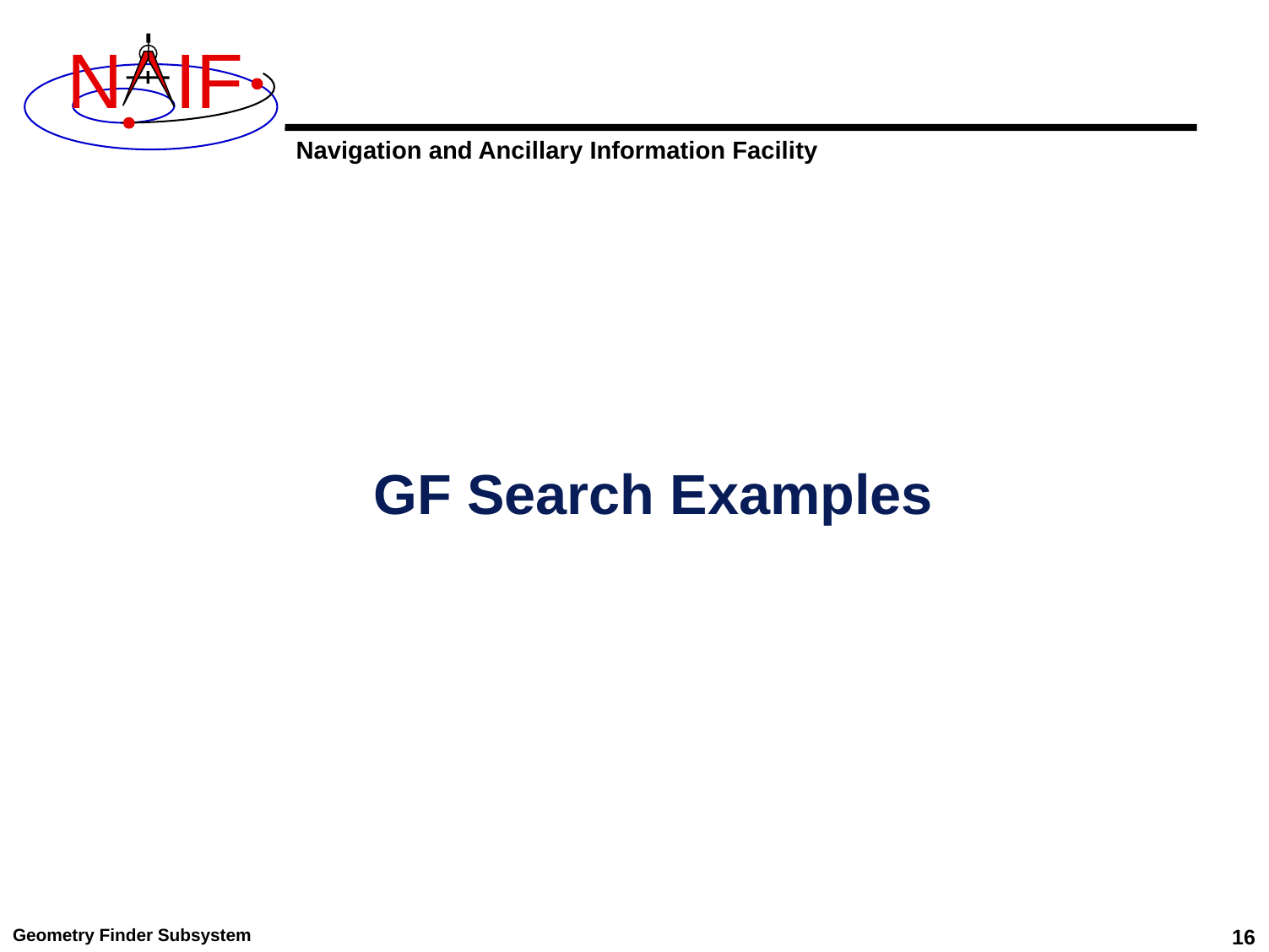

GF Search Examples
Geometry Finder Subsystem
16